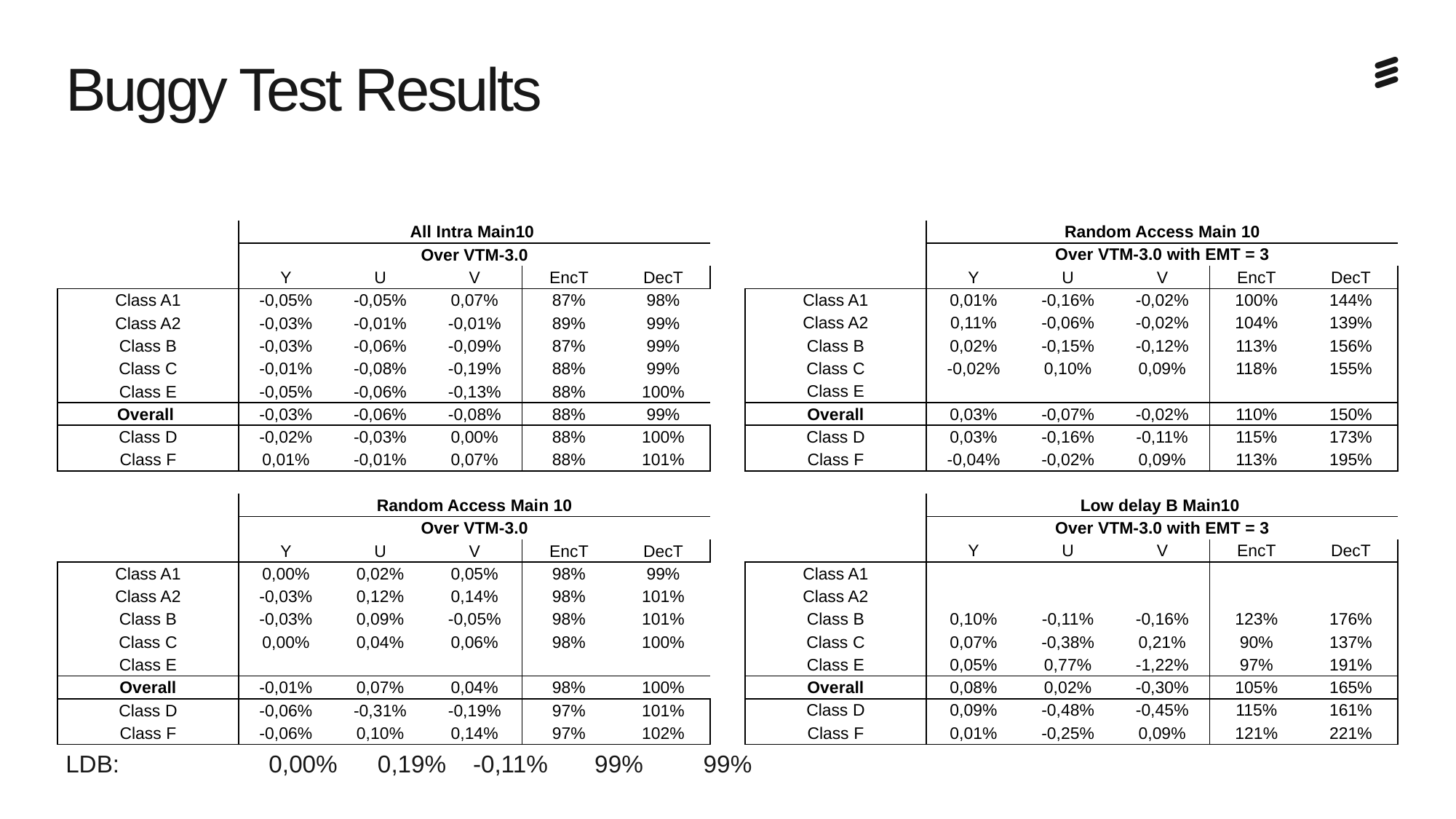

# Buggy Test Results
|  | All Intra Main10 |  |  |  |  |
| --- | --- | --- | --- | --- | --- |
|  | Over VTM-3.0 |  |  |  |  |
|  | Y | U | V | EncT | DecT |
| Class A1 | -0,05% | -0,05% | 0,07% | 87% | 98% |
| Class A2 | -0,03% | -0,01% | -0,01% | 89% | 99% |
| Class B | -0,03% | -0,06% | -0,09% | 87% | 99% |
| Class C | -0,01% | -0,08% | -0,19% | 88% | 99% |
| Class E | -0,05% | -0,06% | -0,13% | 88% | 100% |
| Overall | -0,03% | -0,06% | -0,08% | 88% | 99% |
| Class D | -0,02% | -0,03% | 0,00% | 88% | 100% |
| Class F | 0,01% | -0,01% | 0,07% | 88% | 101% |
|  |  |  |  |  |  |
|  | Random Access Main 10 |  |  |  |  |
|  | Over VTM-3.0 |  |  |  |  |
|  | Y | U | V | EncT | DecT |
| Class A1 | 0,00% | 0,02% | 0,05% | 98% | 99% |
| Class A2 | -0,03% | 0,12% | 0,14% | 98% | 101% |
| Class B | -0,03% | 0,09% | -0,05% | 98% | 101% |
| Class C | 0,00% | 0,04% | 0,06% | 98% | 100% |
| Class E |  |  |  |  |  |
| Overall | -0,01% | 0,07% | 0,04% | 98% | 100% |
| Class D | -0,06% | -0,31% | -0,19% | 97% | 101% |
| Class F | -0,06% | 0,10% | 0,14% | 97% | 102% |
|  | Random Access Main 10 |  |  |  |  |
| --- | --- | --- | --- | --- | --- |
|  | Over VTM-3.0 with EMT = 3 |  |  |  |  |
|  | Y | U | V | EncT | DecT |
| Class A1 | 0,01% | -0,16% | -0,02% | 100% | 144% |
| Class A2 | 0,11% | -0,06% | -0,02% | 104% | 139% |
| Class B | 0,02% | -0,15% | -0,12% | 113% | 156% |
| Class C | -0,02% | 0,10% | 0,09% | 118% | 155% |
| Class E |  |  |  |  |  |
| Overall | 0,03% | -0,07% | -0,02% | 110% | 150% |
| Class D | 0,03% | -0,16% | -0,11% | 115% | 173% |
| Class F | -0,04% | -0,02% | 0,09% | 113% | 195% |
|  |  |  |  |  |  |
|  | Low delay B Main10 |  |  |  |  |
|  | Over VTM-3.0 with EMT = 3 |  |  |  |  |
|  | Y | U | V | EncT | DecT |
| Class A1 |  |  |  |  |  |
| Class A2 |  |  |  |  |  |
| Class B | 0,10% | -0,11% | -0,16% | 123% | 176% |
| Class C | 0,07% | -0,38% | 0,21% | 90% | 137% |
| Class E | 0,05% | 0,77% | -1,22% | 97% | 191% |
| Overall | 0,08% | 0,02% | -0,30% | 105% | 165% |
| Class D | 0,09% | -0,48% | -0,45% | 115% | 161% |
| Class F | 0,01% | -0,25% | 0,09% | 121% | 221% |
LDB: 	              0,00%      0,19%    -0,11%       99%         99%